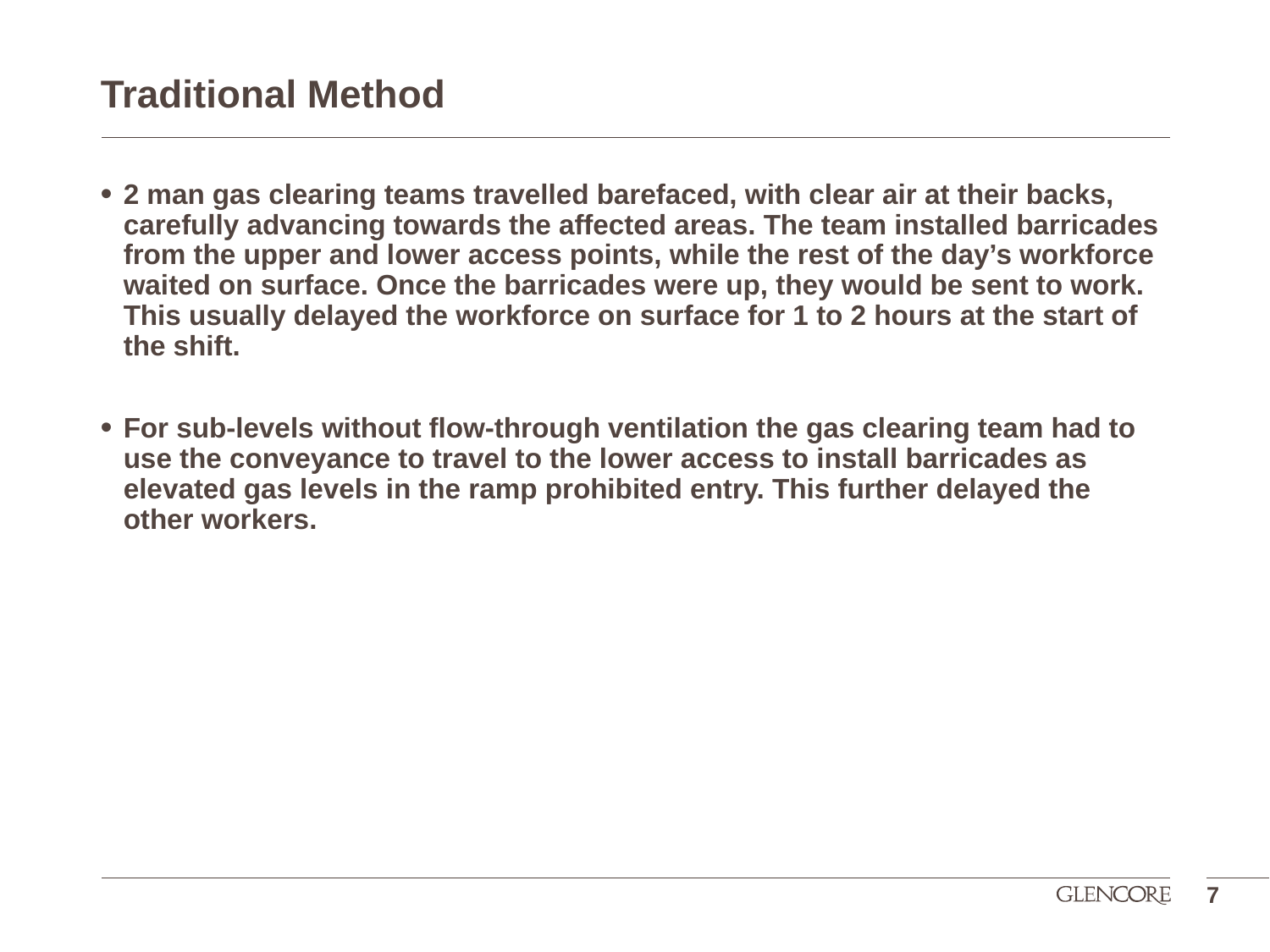

# Traditional Method
2 man gas clearing teams travelled barefaced, with clear air at their backs, carefully advancing towards the affected areas. The team installed barricades from the upper and lower access points, while the rest of the day’s workforce waited on surface. Once the barricades were up, they would be sent to work. This usually delayed the workforce on surface for 1 to 2 hours at the start of the shift.

For sub-levels without flow-through ventilation the gas clearing team had to use the conveyance to travel to the lower access to install barricades as elevated gas levels in the ramp prohibited entry. This further delayed the other workers.

7